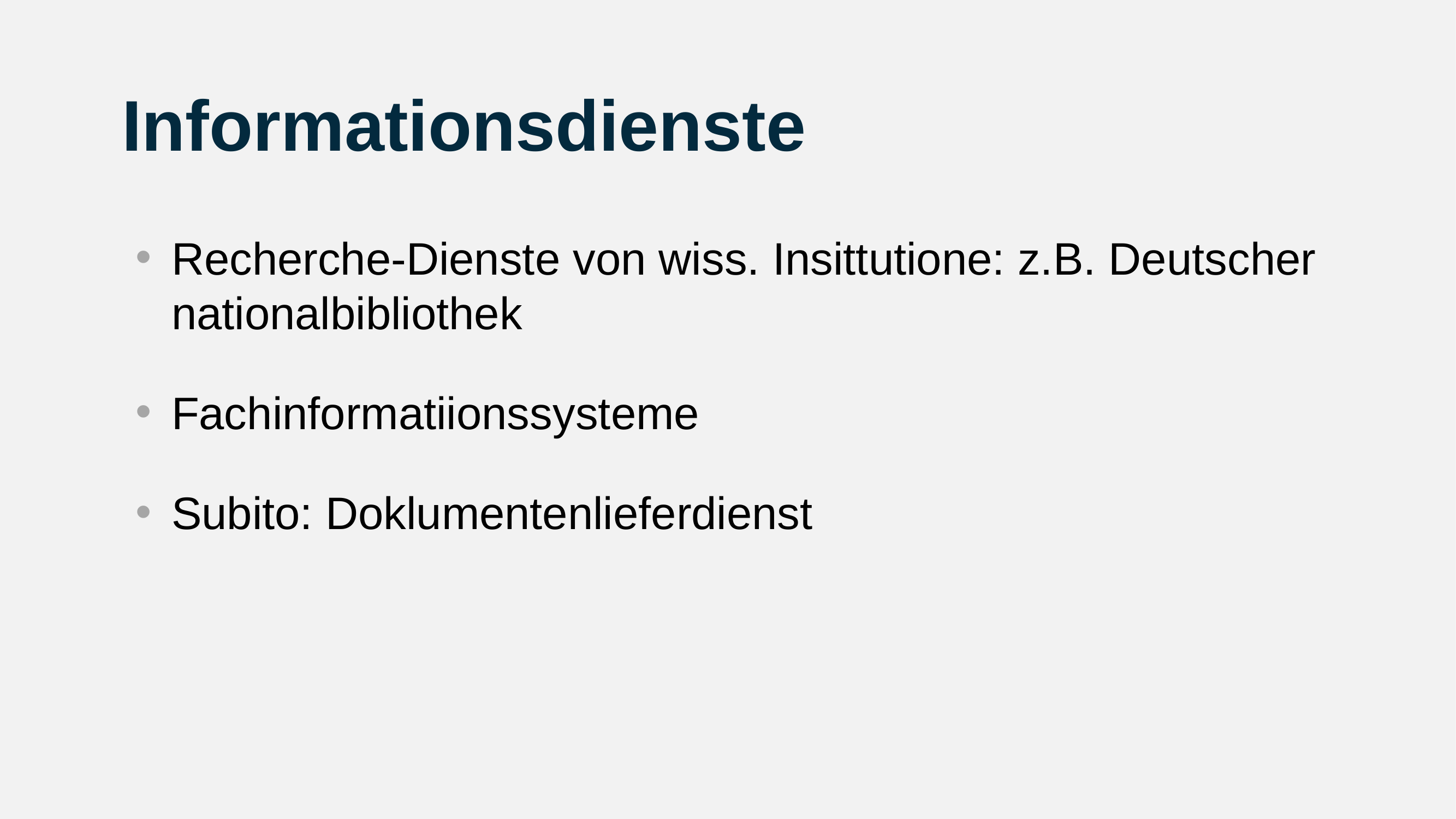

# Informationsdienste
Recherche-Dienste von wiss. Insittutione: z.B. Deutscher nationalbibliothek
Fachinformatiionssysteme
Subito: Doklumentenlieferdienst